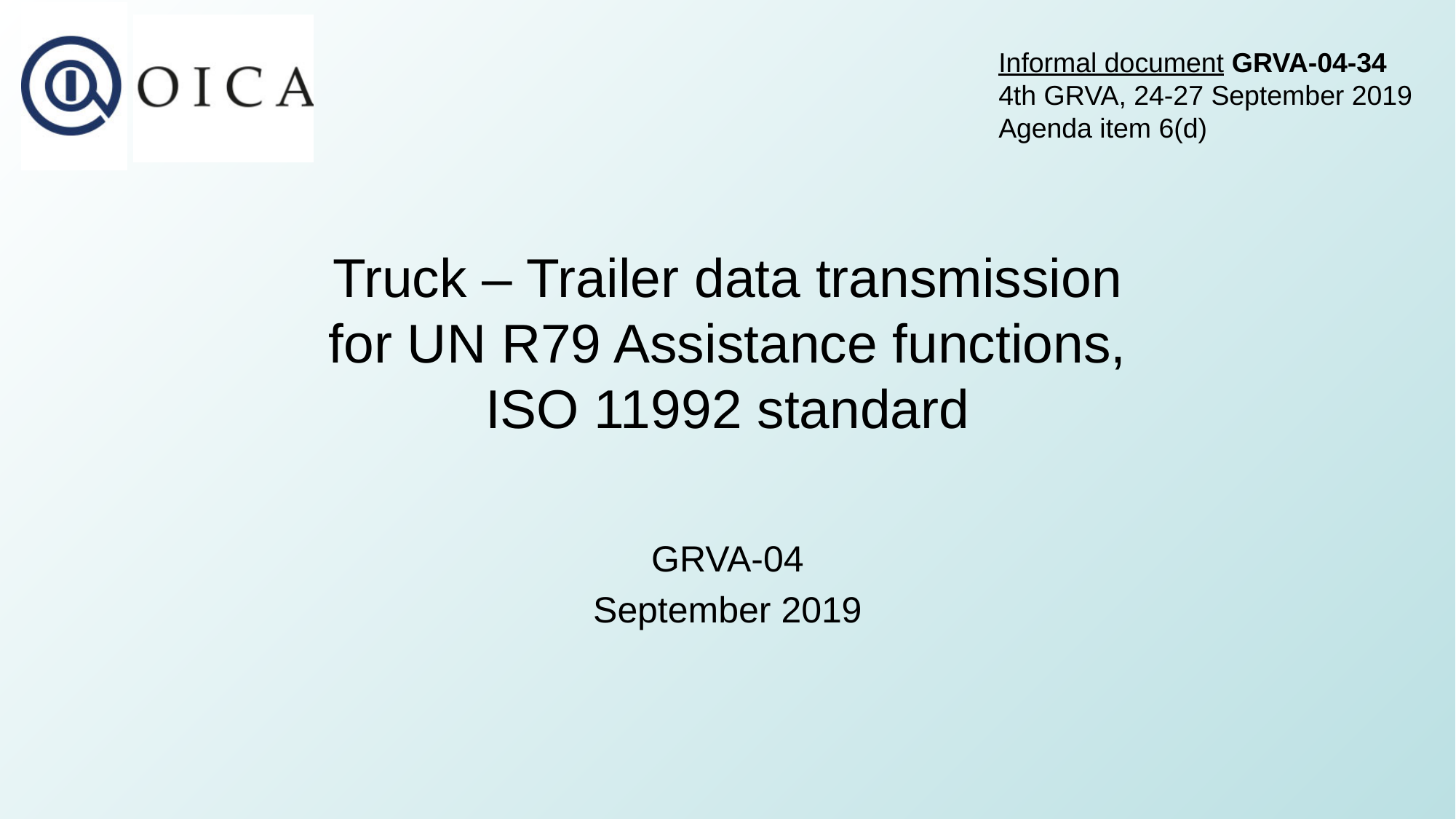

Informal document GRVA-04-34
4th GRVA, 24-27 September 2019
Agenda item 6(d)
# Truck – Trailer data transmission for UN R79 Assistance functions, ISO 11992 standard
GRVA-04
September 2019